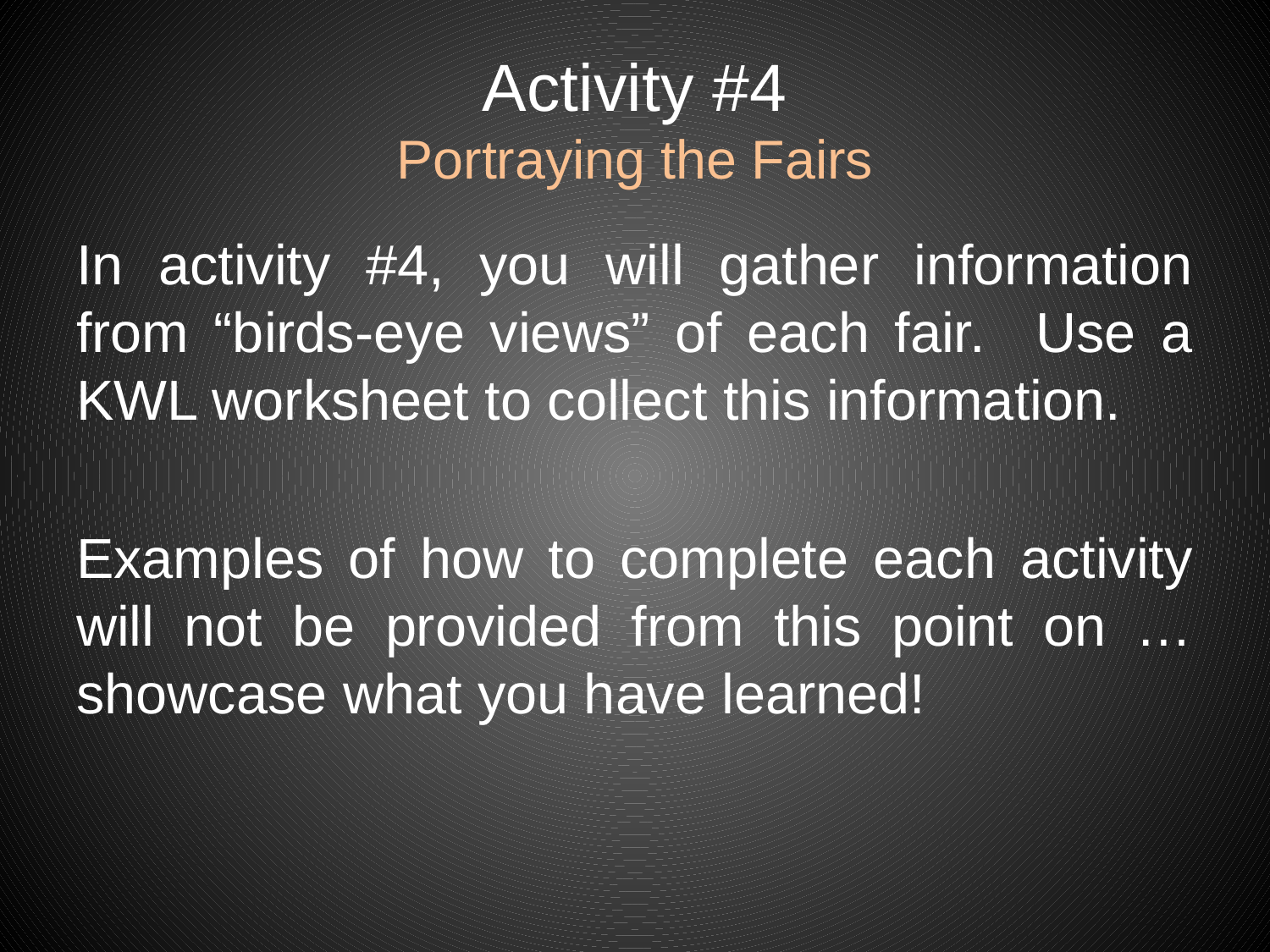

# Activity #4 Portraying the Fairs
In activity #4, you will gather information from “birds-eye views” of each fair.  Use a KWL worksheet to collect this information.

Examples of how to complete each activity will not be provided from this point on … showcase what you have learned!